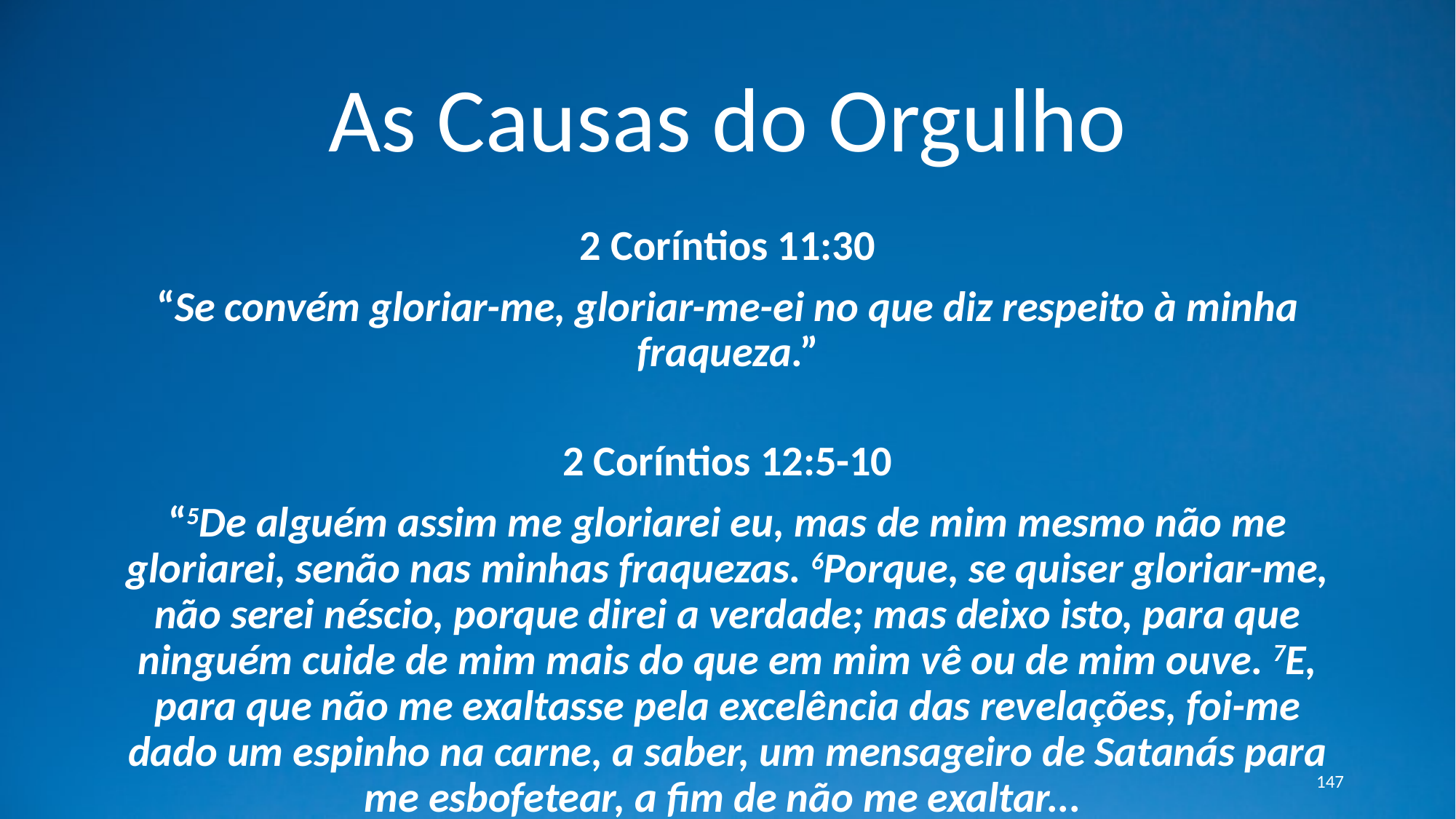

# As Causas do Orgulho
2 Coríntios 11:30
“Se convém gloriar-me, gloriar-me-ei no que diz respeito à minha fraqueza.”

2 Coríntios 12:5-10
“5De alguém assim me gloriarei eu, mas de mim mesmo não me gloriarei, senão nas minhas fraquezas. 6Porque, se quiser gloriar-me, não serei néscio, porque direi a verdade; mas deixo isto, para que ninguém cuide de mim mais do que em mim vê ou de mim ouve. 7E, para que não me exaltasse pela excelência das revelações, foi-me dado um espinho na carne, a saber, um mensageiro de Satanás para me esbofetear, a fim de não me exaltar...
147